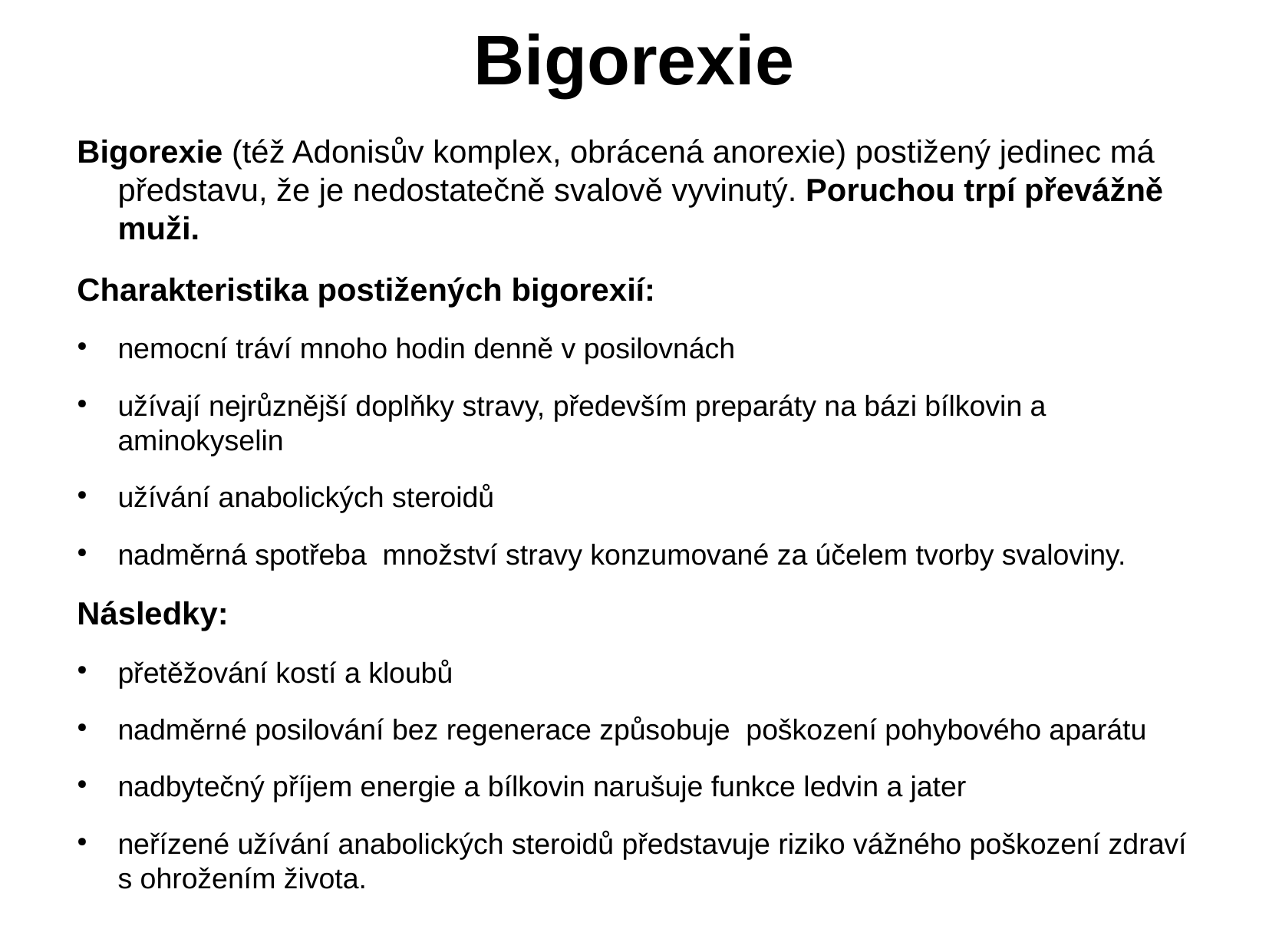

# Bigorexie
Bigorexie (též Adonisův komplex, obrácená anorexie) postižený jedinec má představu, že je nedostatečně svalově vyvinutý. Poruchou trpí převážně muži.
Charakteristika postižených bigorexií:
nemocní tráví mnoho hodin denně v posilovnách
užívají nejrůznější doplňky stravy, především preparáty na bázi bílkovin a aminokyselin
užívání anabolických steroidů
nadměrná spotřeba  množství stravy konzumované za účelem tvorby svaloviny.
Následky:
přetěžování kostí a kloubů
nadměrné posilování bez regenerace způsobuje  poškození pohybového aparátu
nadbytečný příjem energie a bílkovin narušuje funkce ledvin a jater
neřízené užívání anabolických steroidů představuje riziko vážného poškození zdraví s ohrožením života.